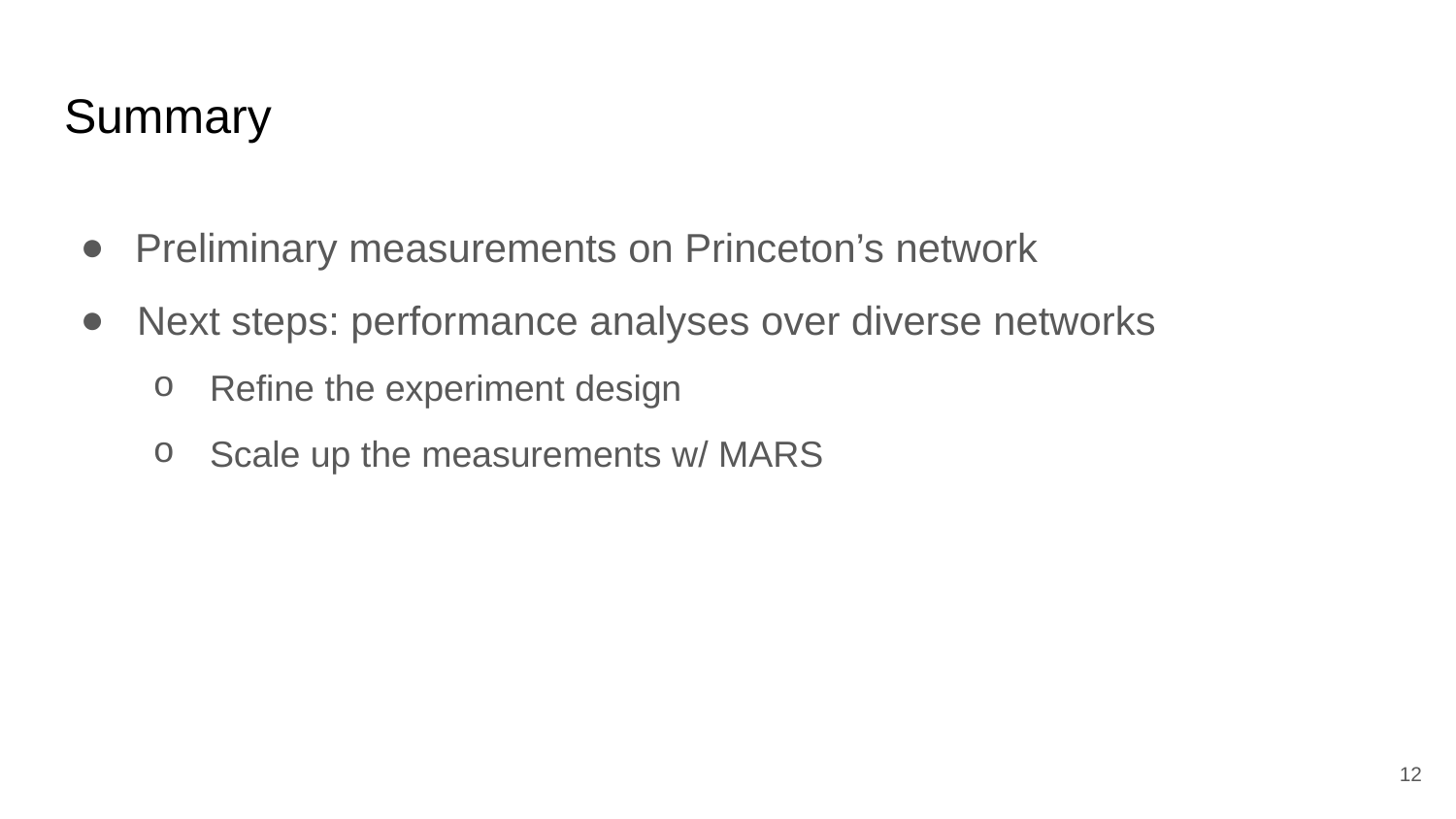

# Summary
Preliminary measurements on Princeton’s network
Next steps: performance analyses over diverse networks
Refine the experiment design
Scale up the measurements w/ MARS
12